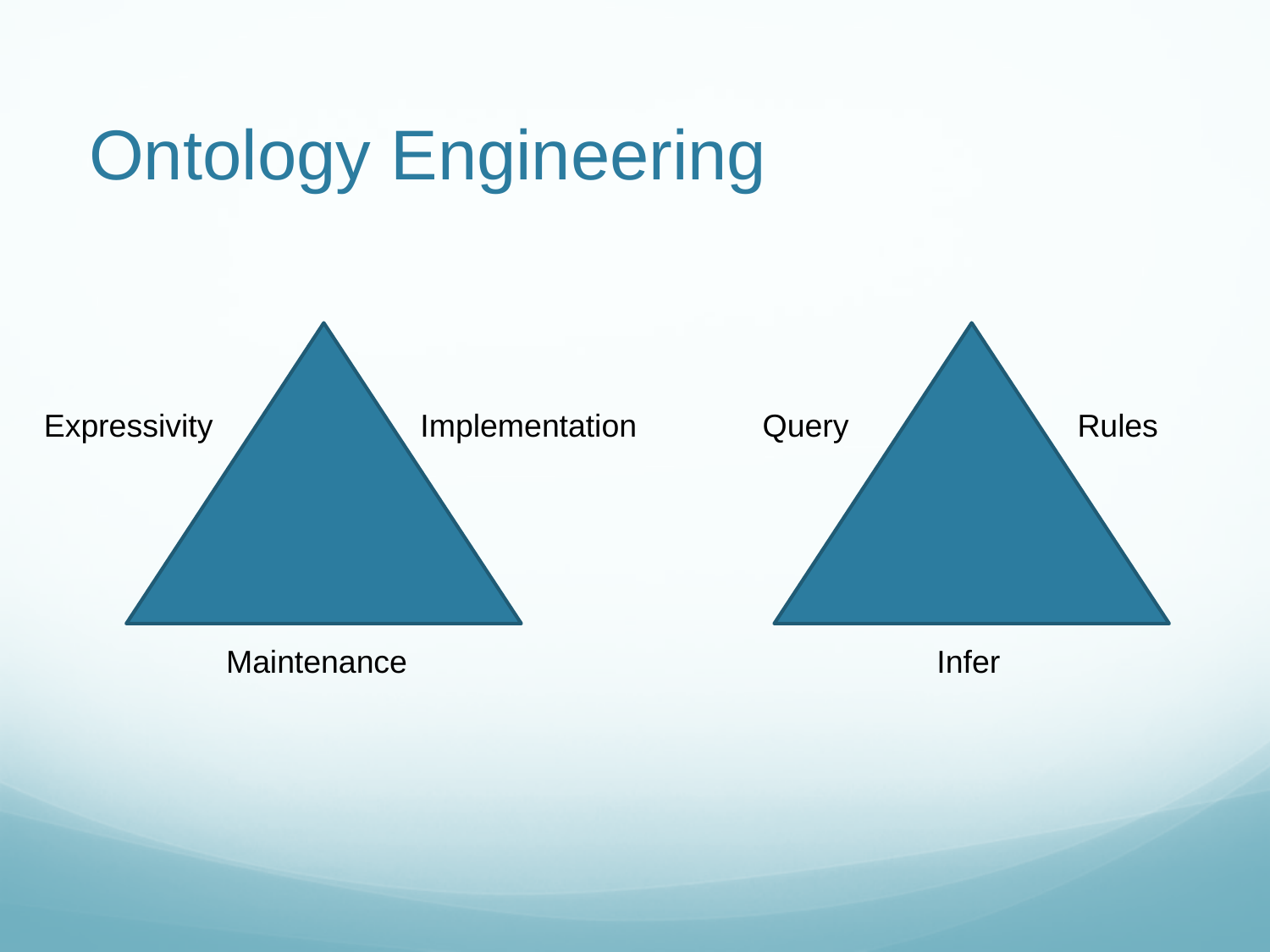

# Ontology Engineering

Expressivity
Implementation
Query
Rules
Maintenance
Infer